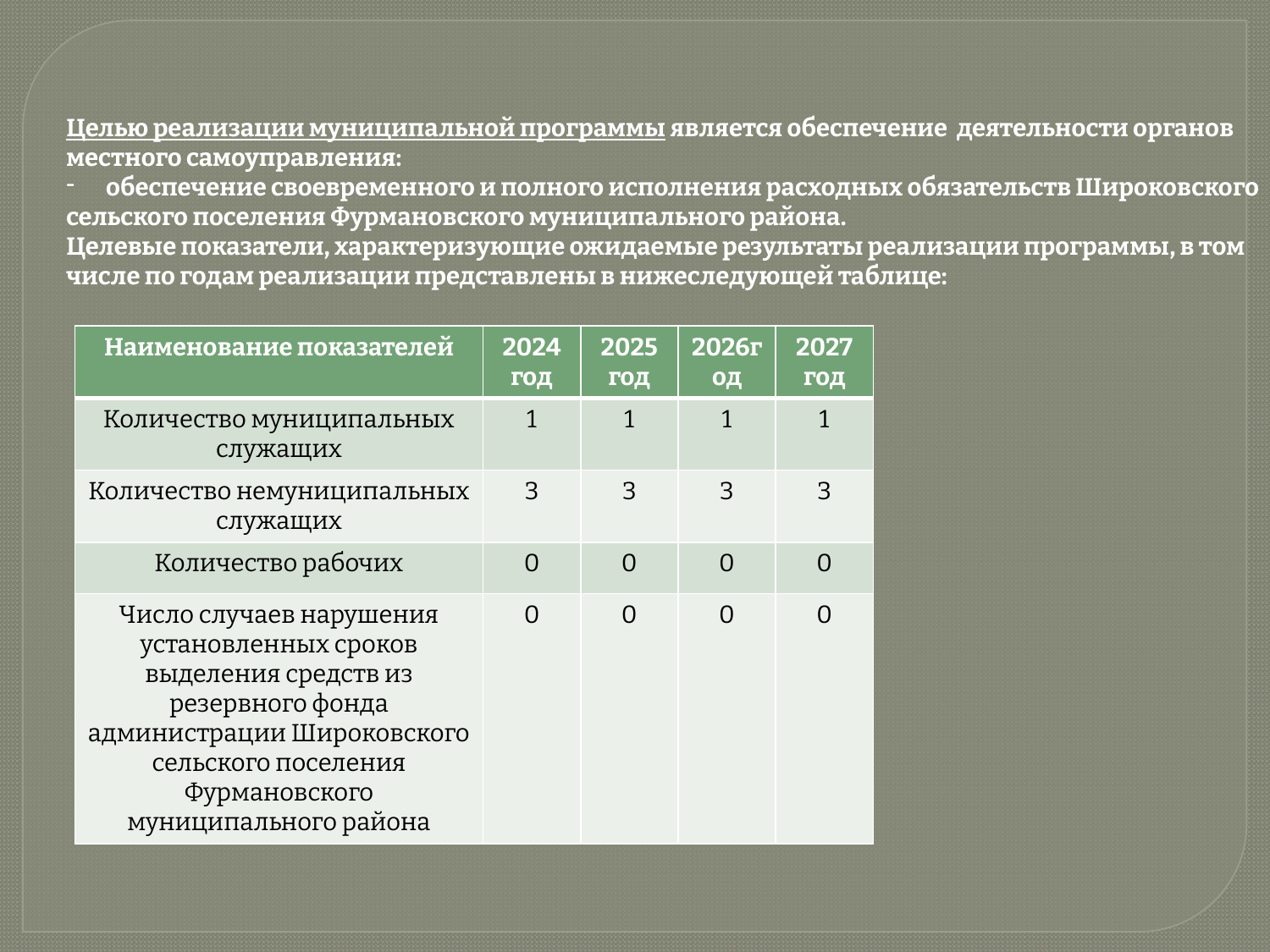

Целью реализации муниципальной программы является обеспечение  деятельности органов
местного самоуправления:
обеспечение своевременного и полного исполнения расходных обязательств Широковского
сельского поселения Фурмановского муниципального района.
Целевые показатели, характеризующие ожидаемые результаты реализации программы, в том
числе по годам реализации представлены в нижеследующей таблице:

| Наименование показателей | 2024 год | 2025 год | 2026год | 2027 год |
| --- | --- | --- | --- | --- |
| Количество муниципальных служащих | 1 | 1 | 1 | 1 |
| Количество немуниципальных служащих | 3 | 3 | 3 | 3 |
| Количество рабочих | 0 | 0 | 0 | 0 |
| Число случаев нарушения установленных сроков выделения средств из резервного фонда администрации Широковского сельского поселения Фурмановского муниципального района | 0 | 0 | 0 | 0 |